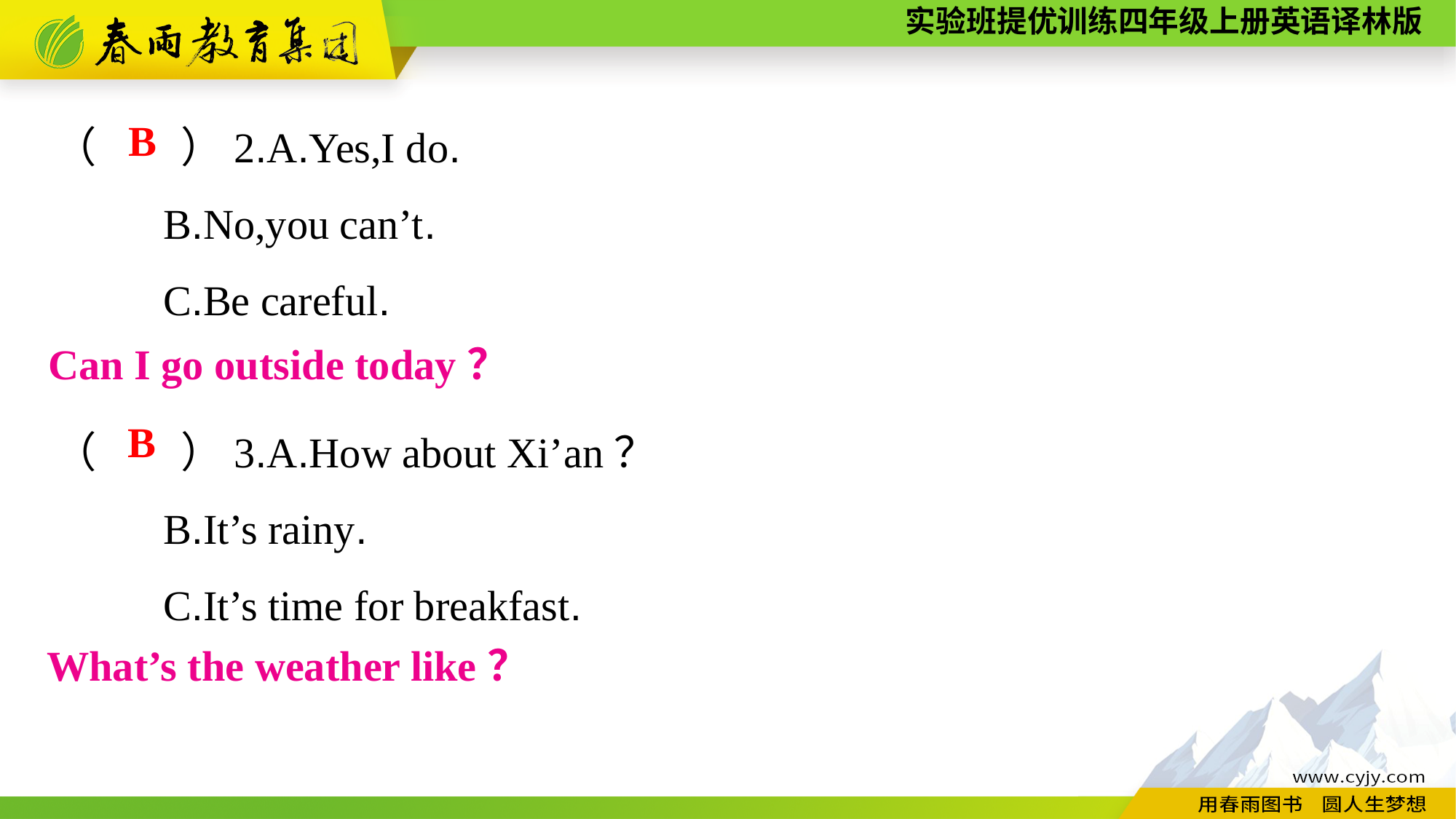

（　　）2.A.Yes,I do.
	B.No,you can’t.
	C.Be careful.

（　　）3.A.How about Xi’an？
	B.It’s rainy.
	C.It’s time for breakfast.
B
Can I go outside today？
B
What’s the weather like？